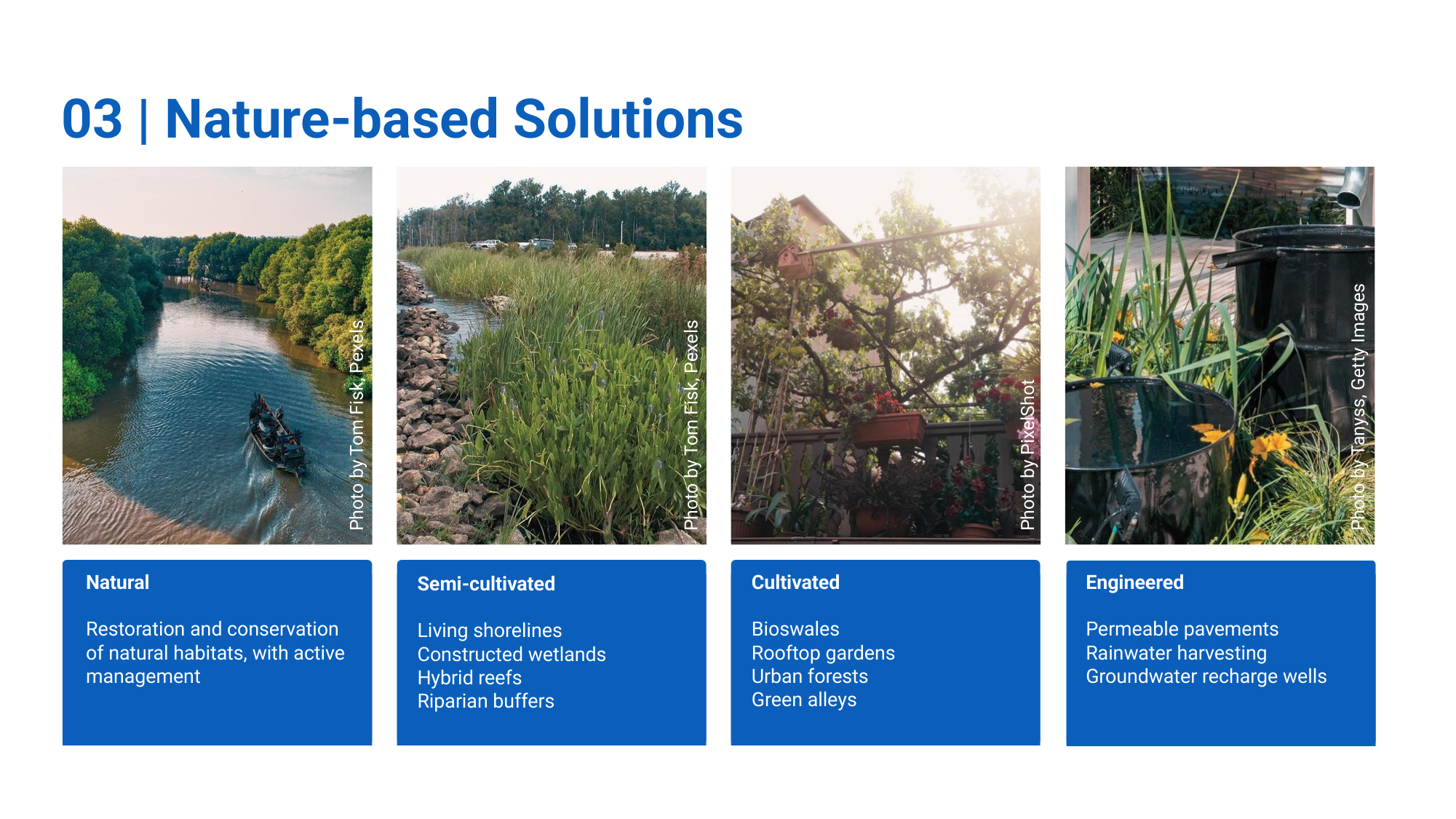

03 | Nature-based Solutions

Photo by Tom Fisk, Pexels
Photo by PixelShot
Photo by Tanyss, Getty Images
Photo by Tom Fisk, Pexels

Natural

Restoration and conservation of natural habitats, with active management
Engineered

Permeable pavements
Rainwater harvesting
Groundwater recharge wells

Cultivated

Bioswales
Rooftop gardens
Urban forests
Green alleys
Semi-cultivated

Living shorelines
Constructed wetlands
Hybrid reefs
Riparian buffers
61